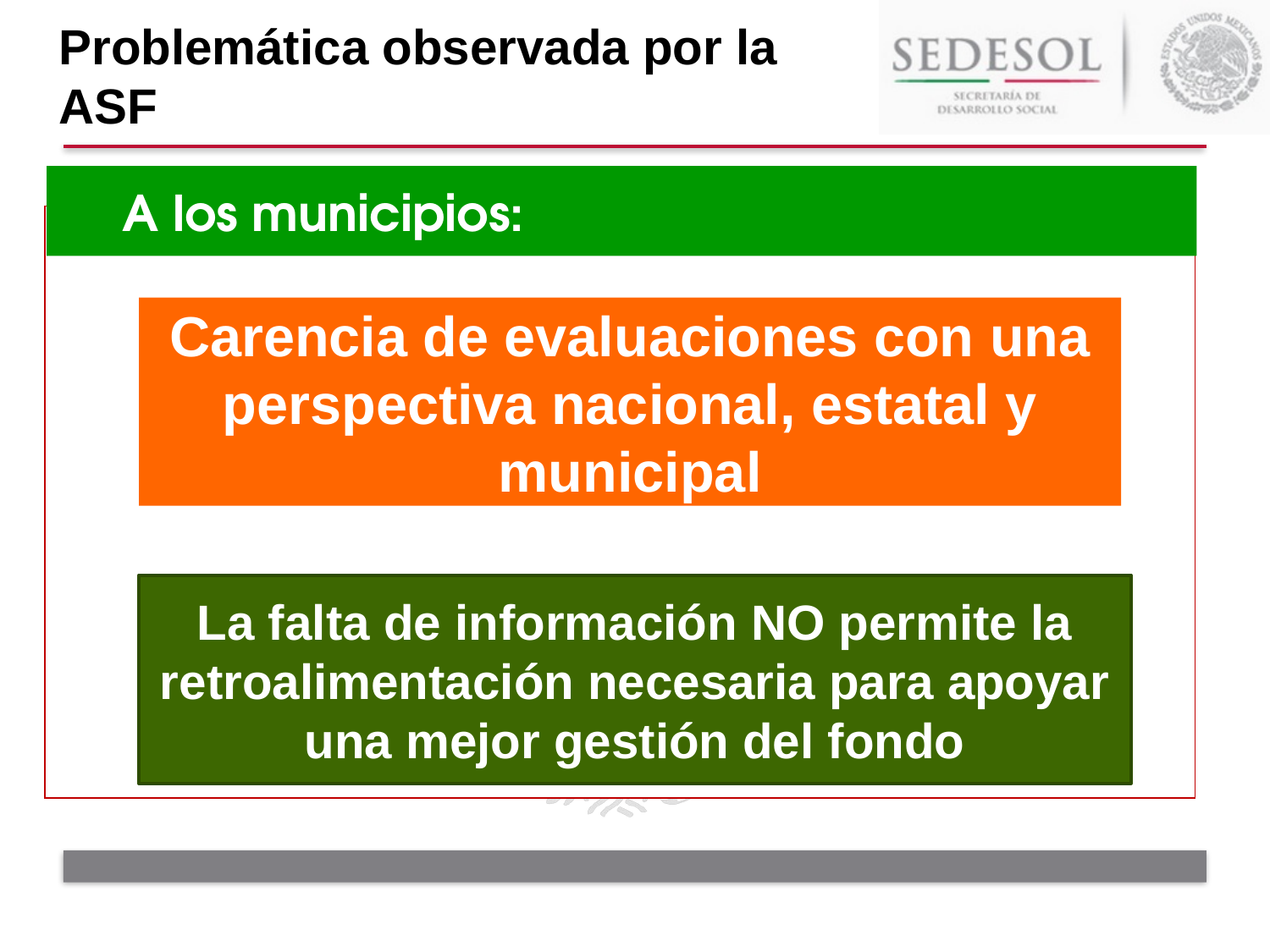

Problemática observada por la ASF

A los municipios:

Carencia de evaluaciones con una perspectiva nacional, estatal y municipal
La falta de información NO permite la retroalimentación necesaria para apoyar una mejor gestión del fondo